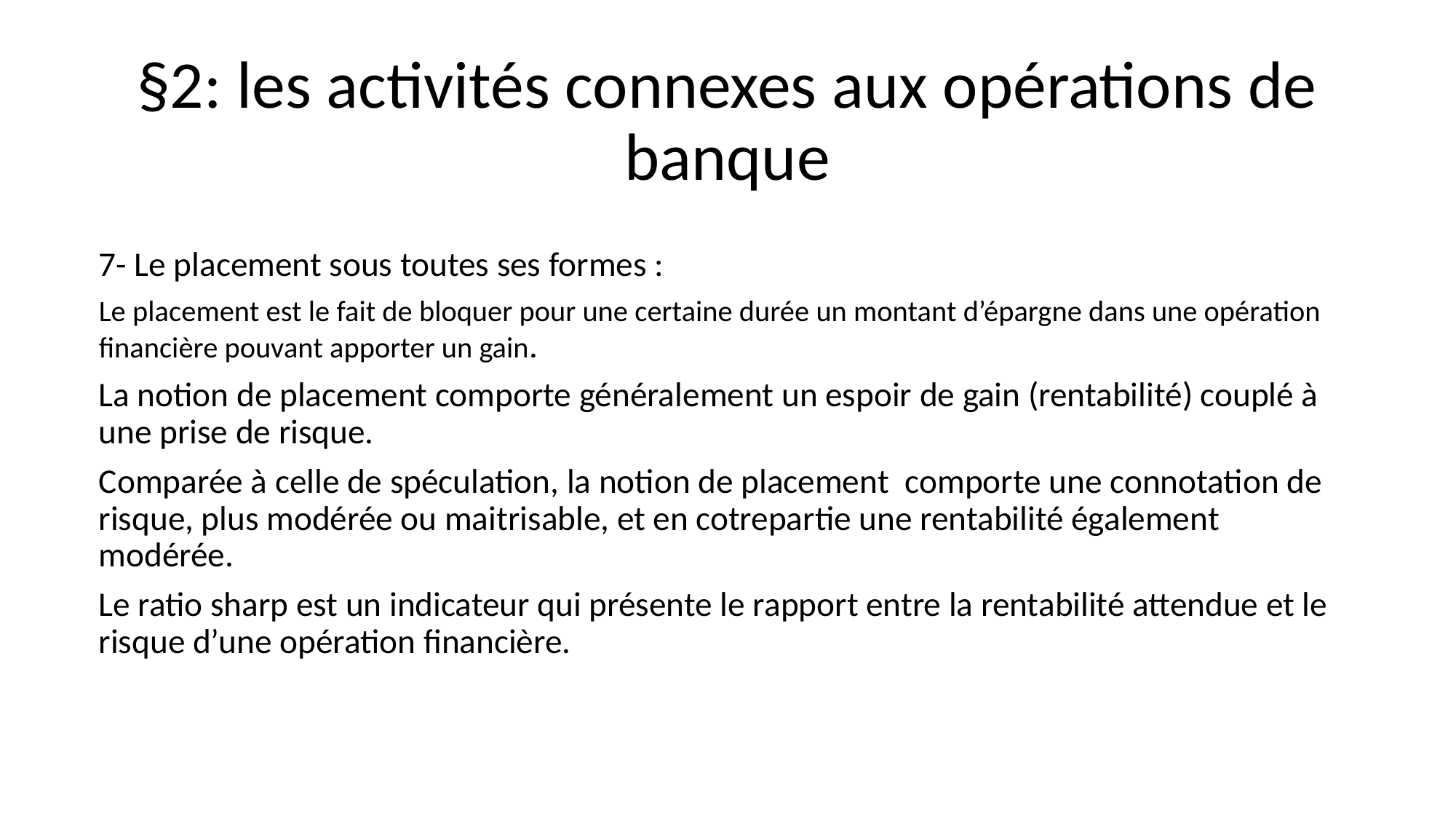

# §2: les activités connexes aux opérations de banque

7- Le placement sous toutes ses formes :
Le placement est le fait de bloquer pour une certaine durée un montant d’épargne dans une opération financière pouvant apporter un gain.
La notion de placement comporte généralement un espoir de gain (rentabilité) couplé à une prise de risque.
Comparée à celle de spéculation, la notion de placement  comporte une connotation de risque, plus modérée ou maitrisable, et en cotrepartie une rentabilité également modérée.
Le ratio sharp est un indicateur qui présente le rapport entre la rentabilité attendue et le risque d’une opération financière.